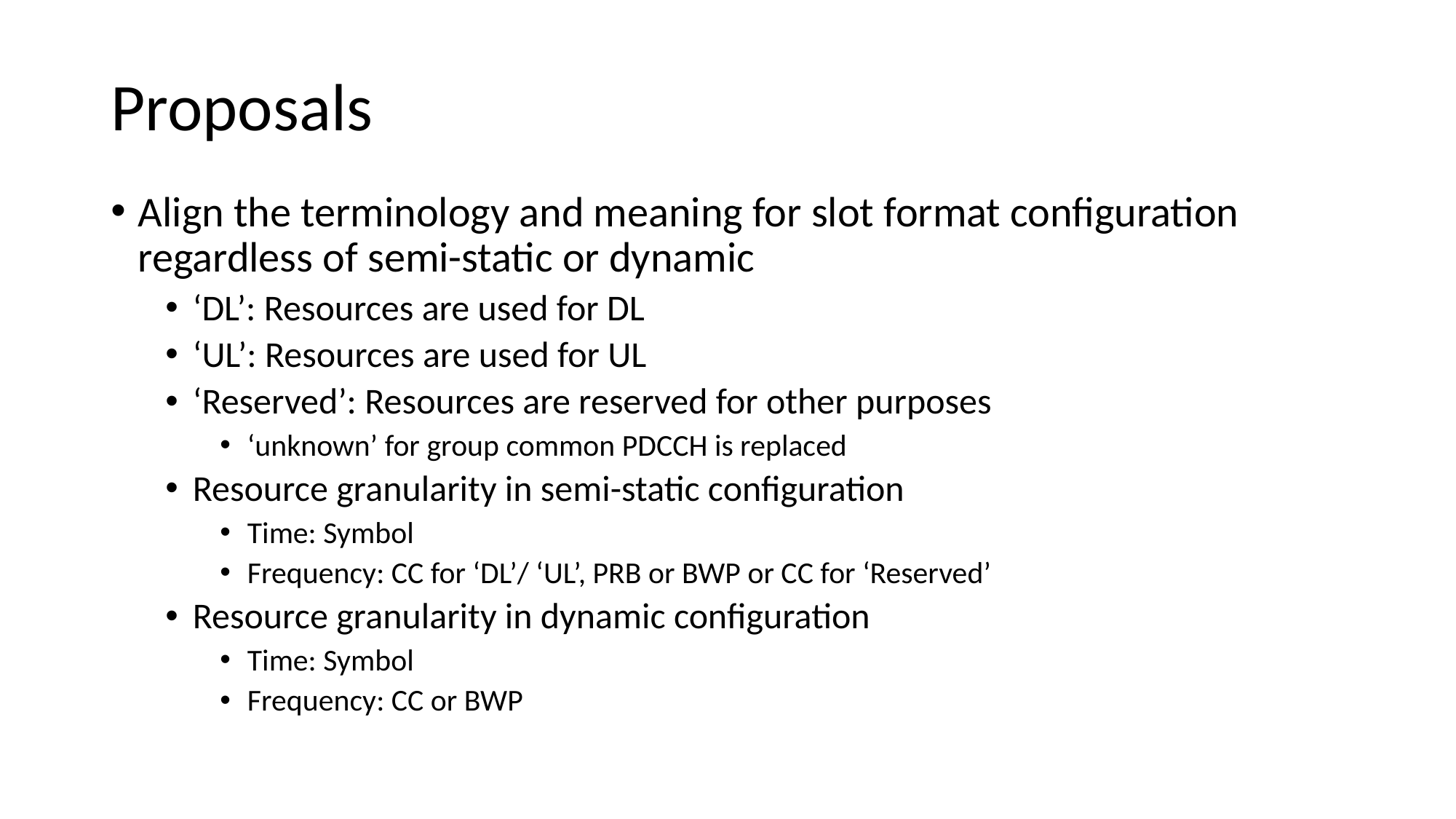

# Proposals
Align the terminology and meaning for slot format configuration regardless of semi-static or dynamic
‘DL’: Resources are used for DL
‘UL’: Resources are used for UL
‘Reserved’: Resources are reserved for other purposes
‘unknown’ for group common PDCCH is replaced
Resource granularity in semi-static configuration
Time: Symbol
Frequency: CC for ‘DL’/ ‘UL’, PRB or BWP or CC for ‘Reserved’
Resource granularity in dynamic configuration
Time: Symbol
Frequency: CC or BWP